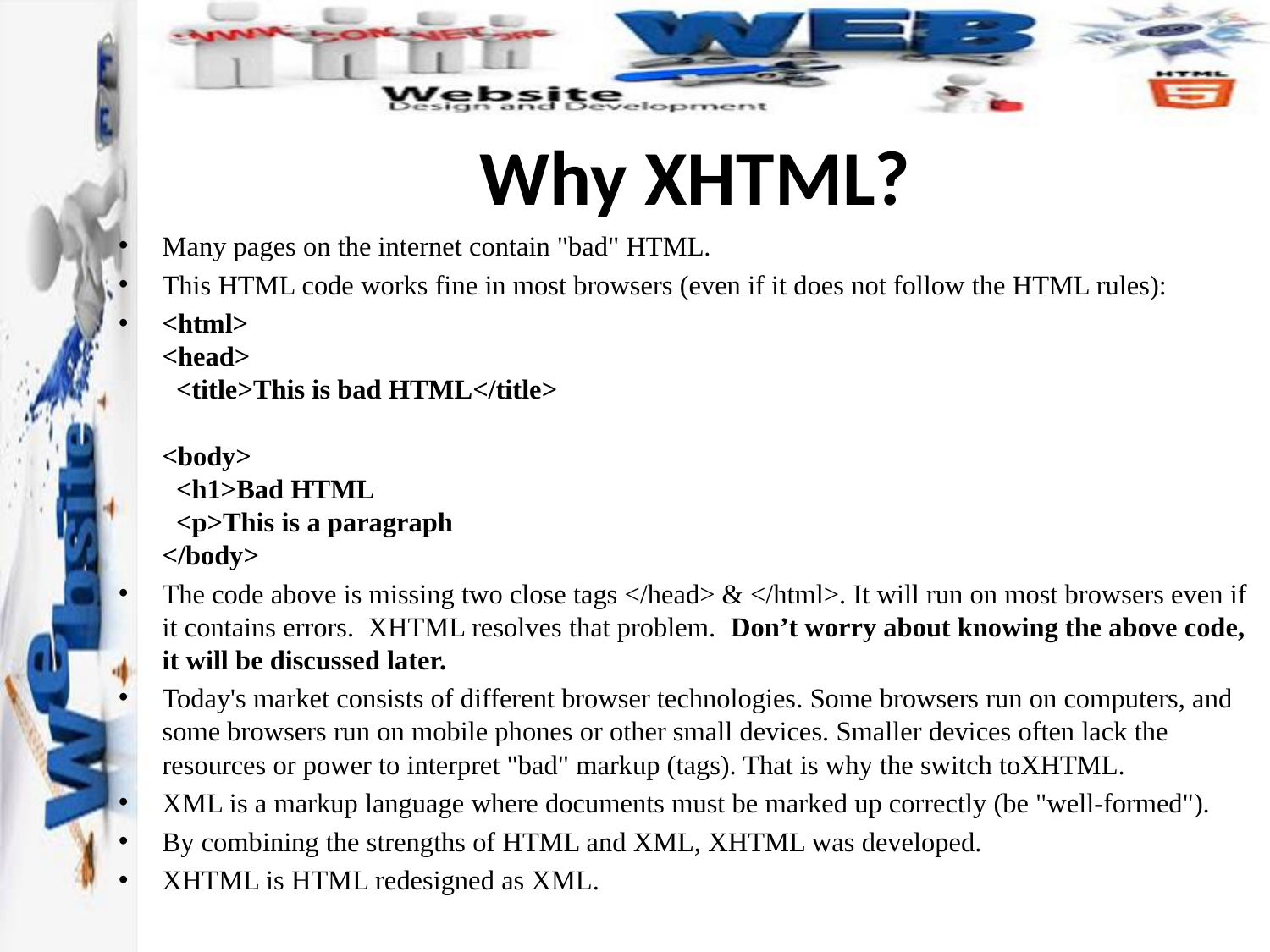

# Why XHTML?
Many pages on the internet contain "bad" HTML.
This HTML code works fine in most browsers (even if it does not follow the HTML rules):
<html>
<head>
  <title>This is bad HTML</title>
<body>
  <h1>Bad HTML
  <p>This is a paragraph
</body>
The code above is missing two close tags </head> & </html>. It will run on most browsers even if it contains errors.  XHTML resolves that problem.  Don’t worry about knowing the above code, it will be discussed later.
Today's market consists of different browser technologies. Some browsers run on computers, and some browsers run on mobile phones or other small devices. Smaller devices often lack the resources or power to interpret "bad" markup (tags). That is why the switch toXHTML.
XML is a markup language where documents must be marked up correctly (be "well-formed").
By combining the strengths of HTML and XML, XHTML was developed.
XHTML is HTML redesigned as XML.